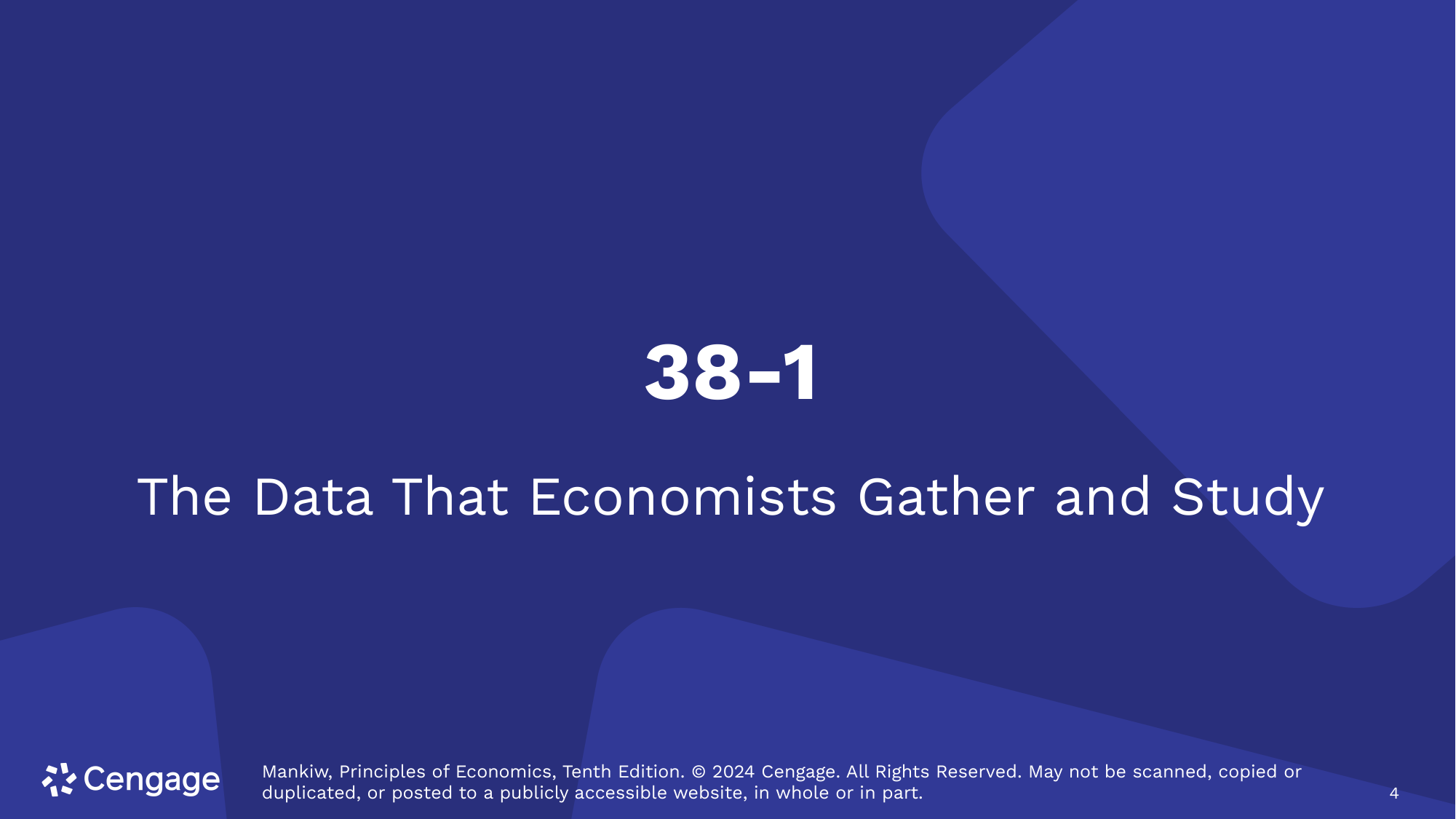

# 38-1
The Data That Economists Gather and Study